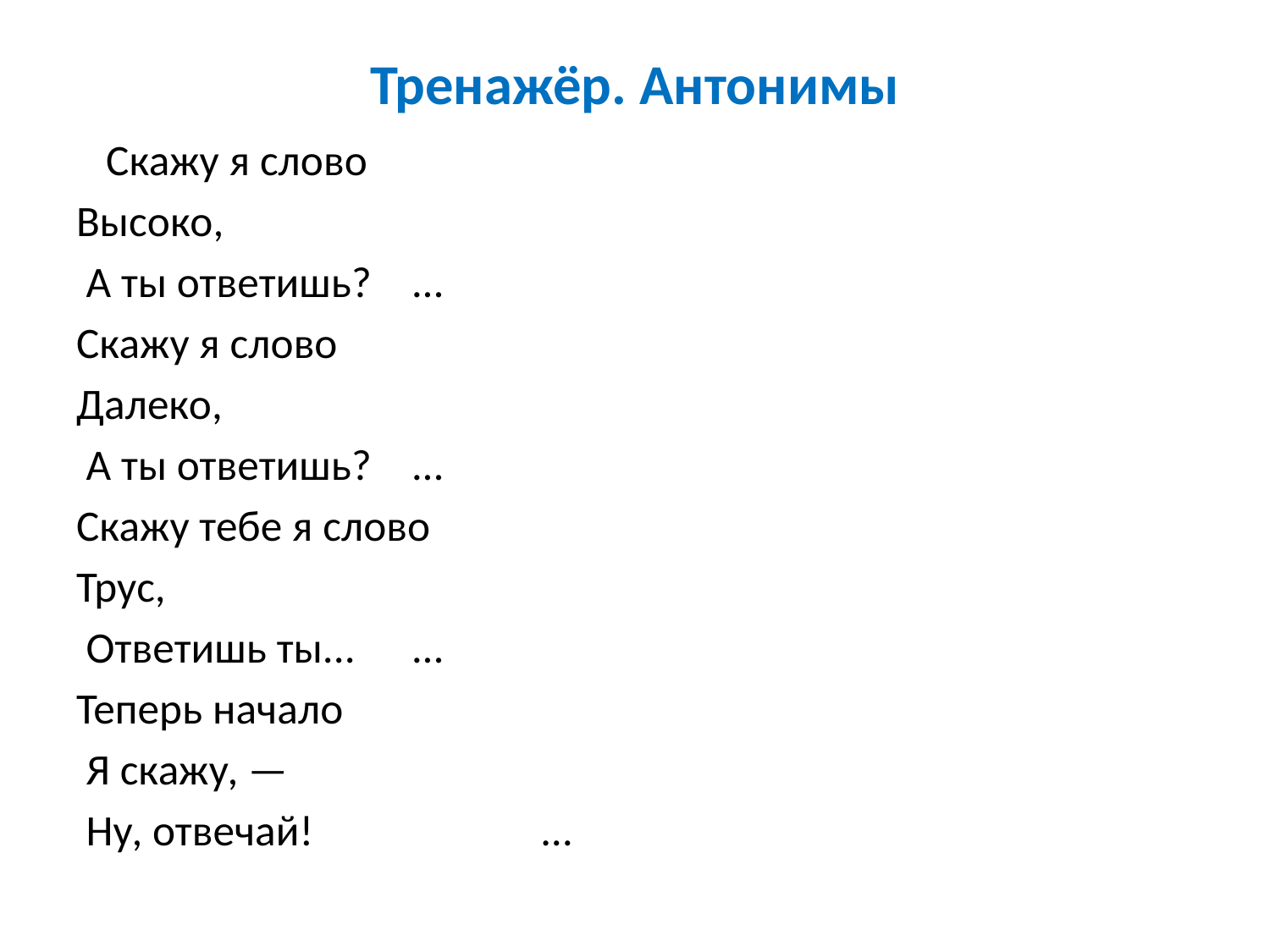

# Тренажёр. Антонимы
   Скажу я слово
Высоко,
 А ты ответишь? 	…
Скажу я слово
Далеко,
 А ты ответишь? 	…
Скажу тебе я слово
Трус,
 Ответишь ты... 	…
Теперь начало
 Я скажу, —
 Ну, отвечай! 	             …